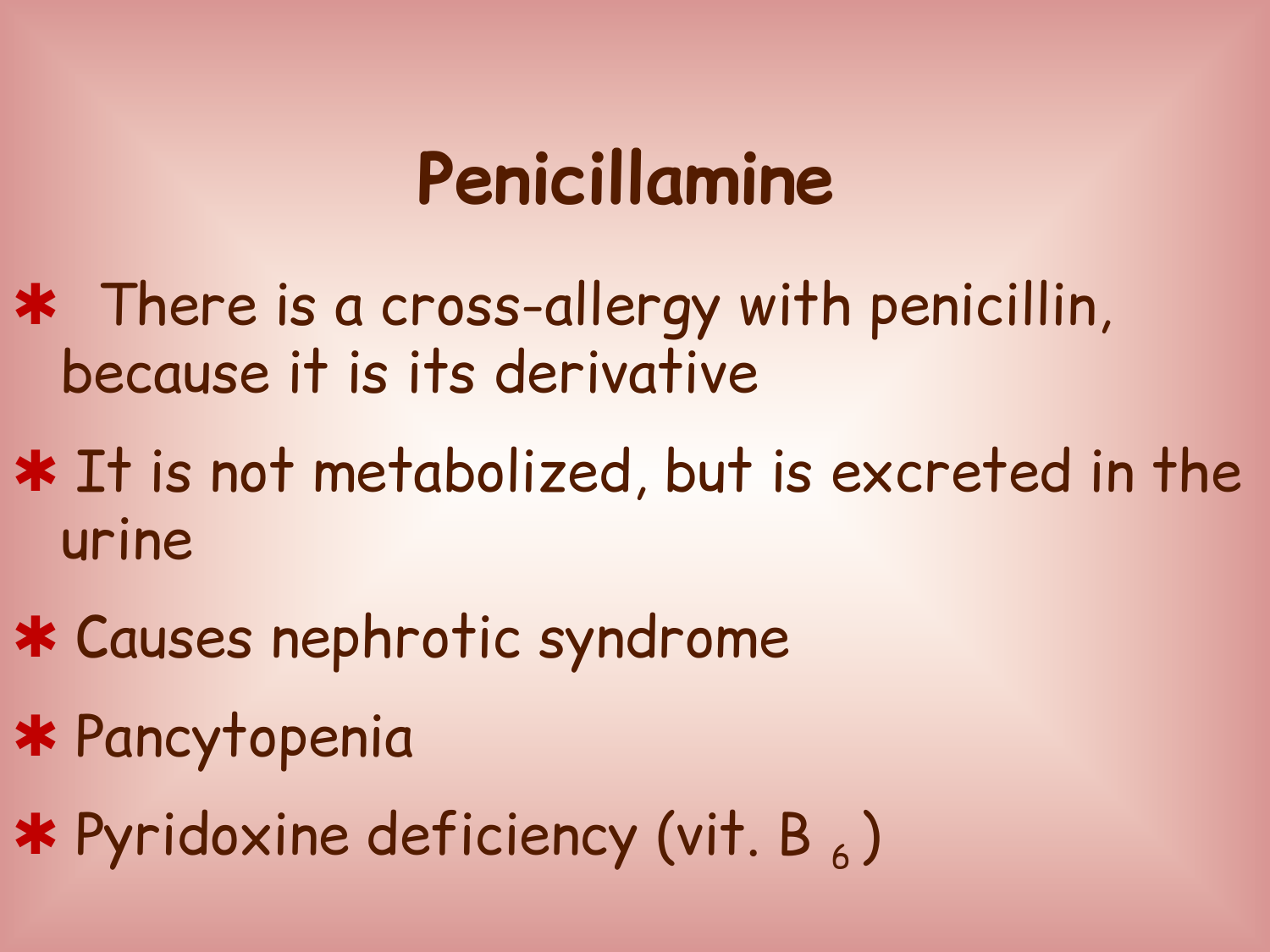

Penicillamine

✱   There is a cross-allergy with penicillin, because it is its derivative

✱ It is not metabolized, but is excreted in the urine

✱ Causes nephrotic syndrome

✱ Pancytopenia

✱ Pyridoxine deficiency (vit. B 6 )